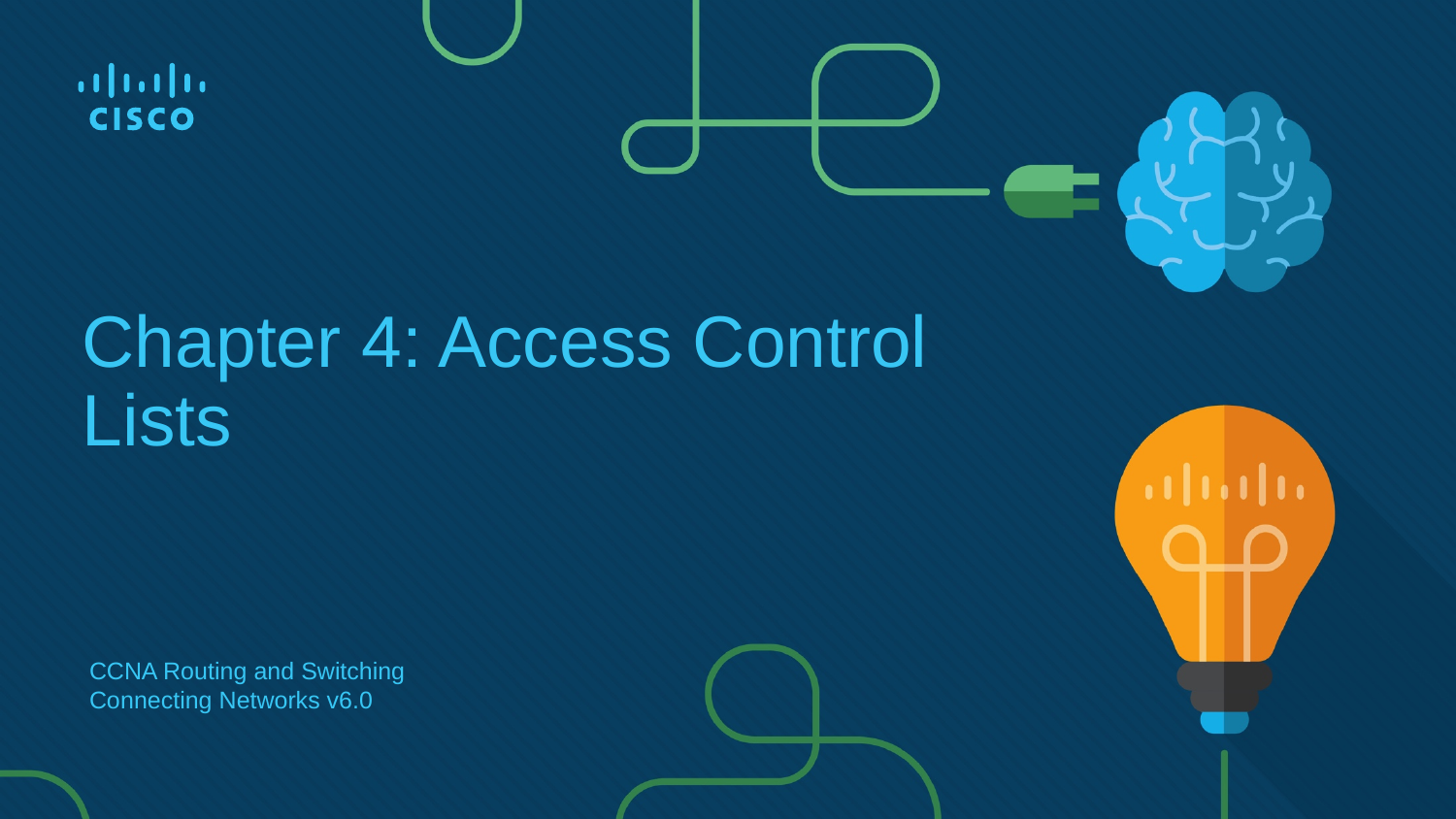

# Chapter 4: Access Control Lists
CCNA Routing and Switching
Connecting Networks v6.0